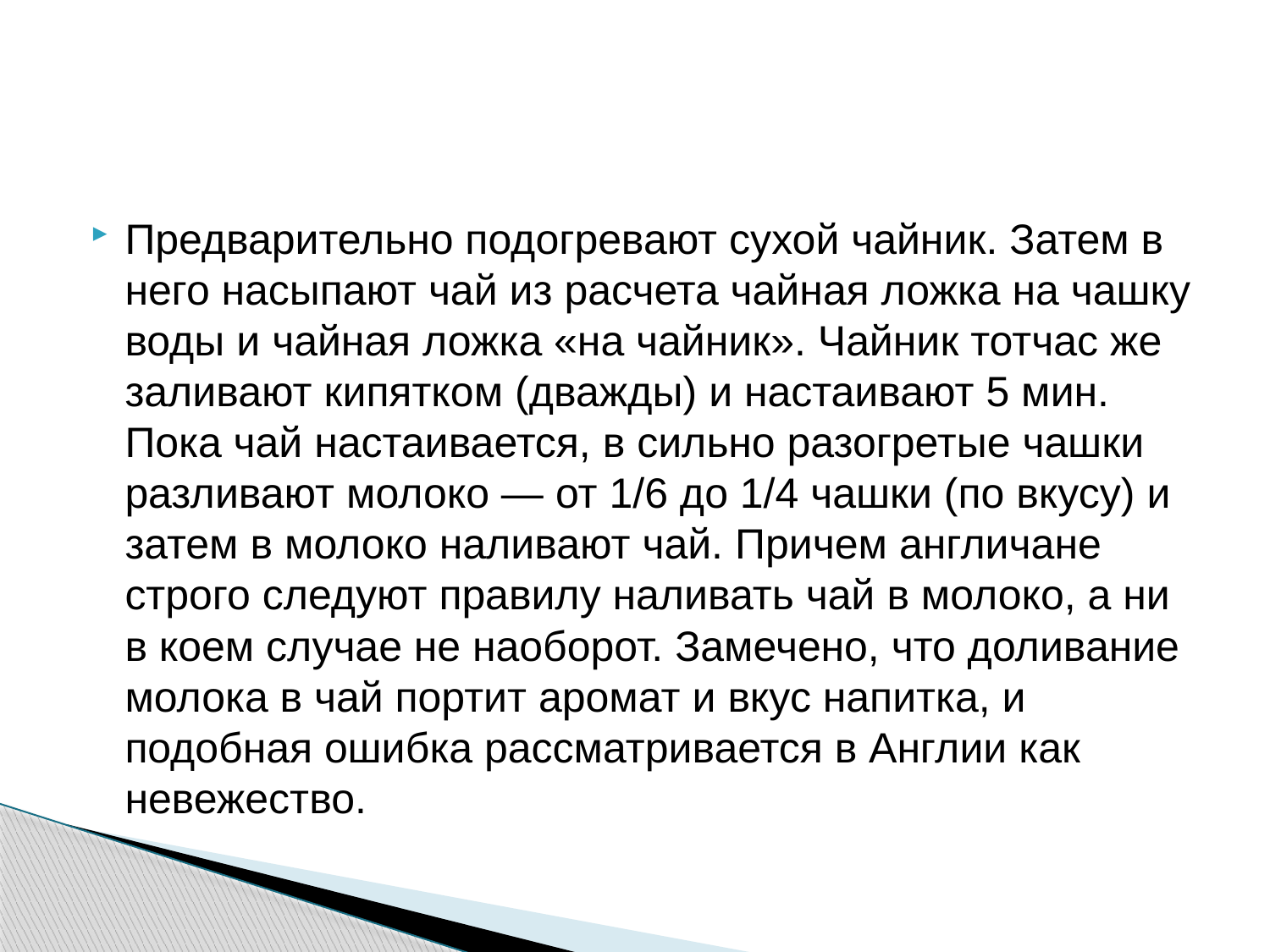

#
Предварительно подогревают сухой чайник. Затем в него насыпают чай из расчета чайная ложка на чашку воды и чайная ложка «на чайник». Чайник тотчас же заливают кипятком (дважды) и настаивают 5 мин. Пока чай настаивается, в сильно разогретые чашки разливают молоко — от 1/6 до 1/4 чашки (по вкусу) и затем в молоко наливают чай. Причем англичане строго следуют правилу наливать чай в молоко, а ни в коем случае не наоборот. Замечено, что доливание молока в чай портит аромат и вкус напитка, и подобная ошибка рассматривается в Англии как невежество.